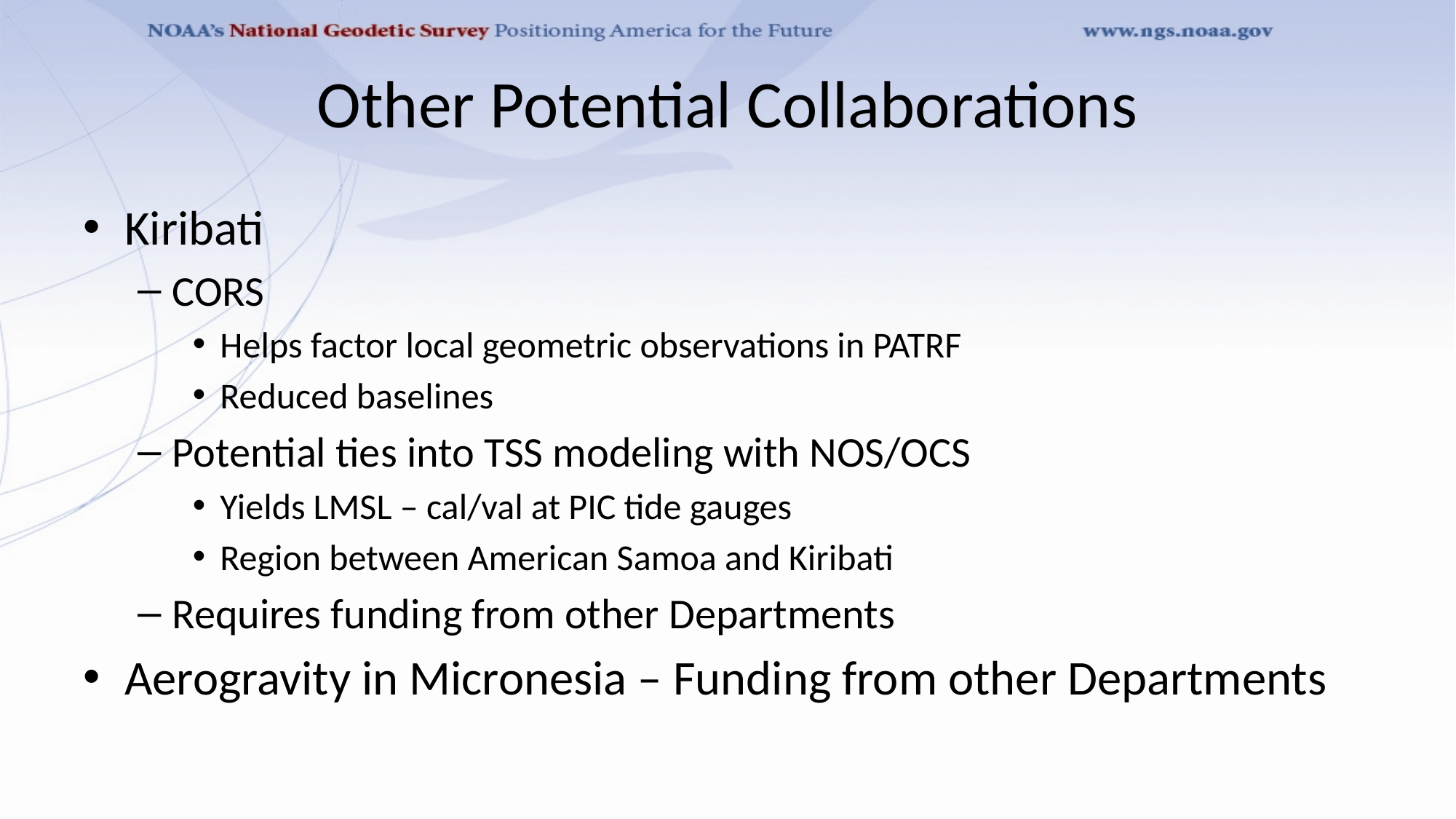

# Other Potential Collaborations
Kiribati
CORS
Helps factor local geometric observations in PATRF
Reduced baselines
Potential ties into TSS modeling with NOS/OCS
Yields LMSL – cal/val at PIC tide gauges
Region between American Samoa and Kiribati
Requires funding from other Departments
Aerogravity in Micronesia – Funding from other Departments